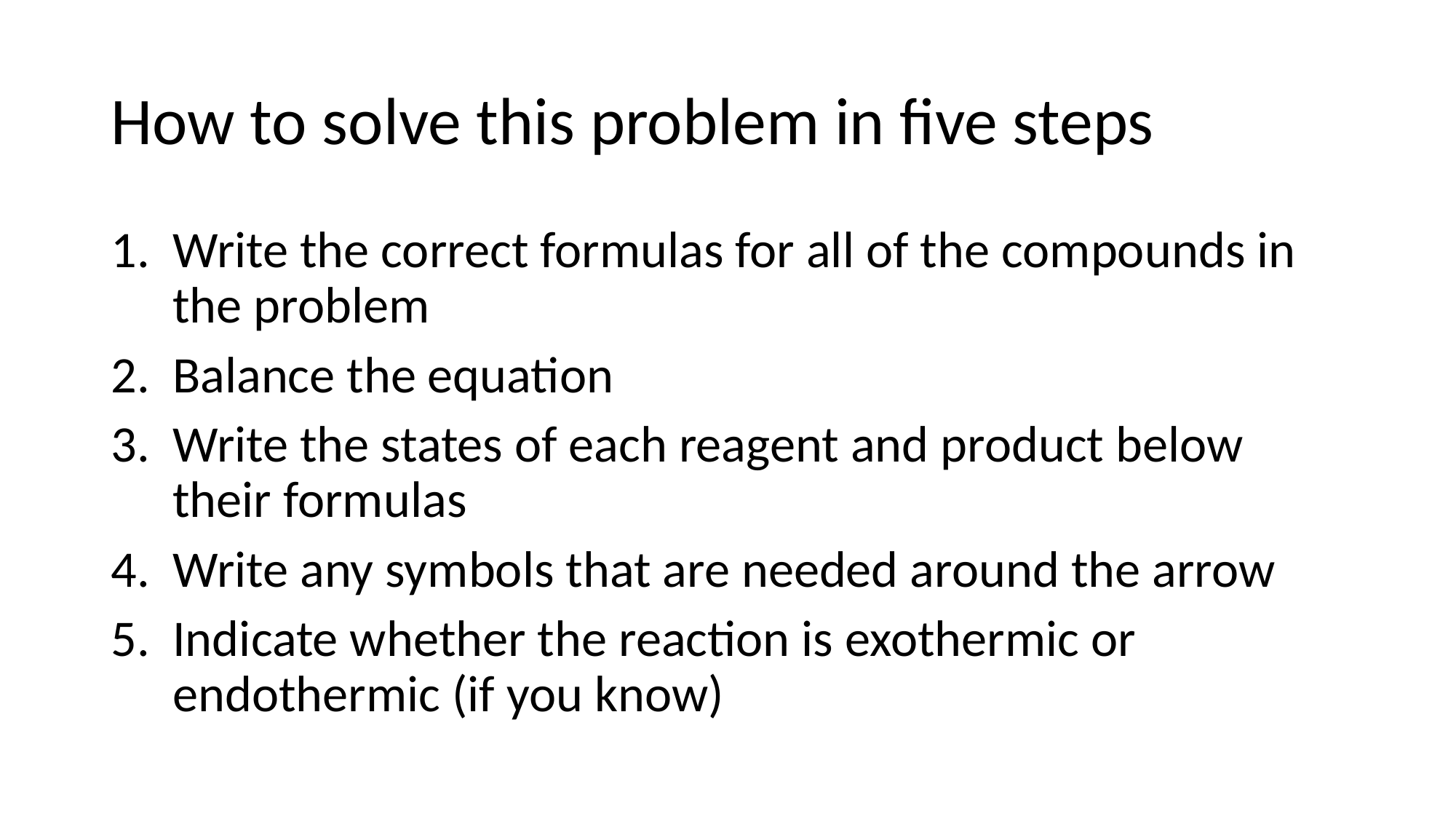

# How to solve this problem in five steps
Write the correct formulas for all of the compounds in the problem
Balance the equation
Write the states of each reagent and product below their formulas
Write any symbols that are needed around the arrow
Indicate whether the reaction is exothermic or endothermic (if you know)